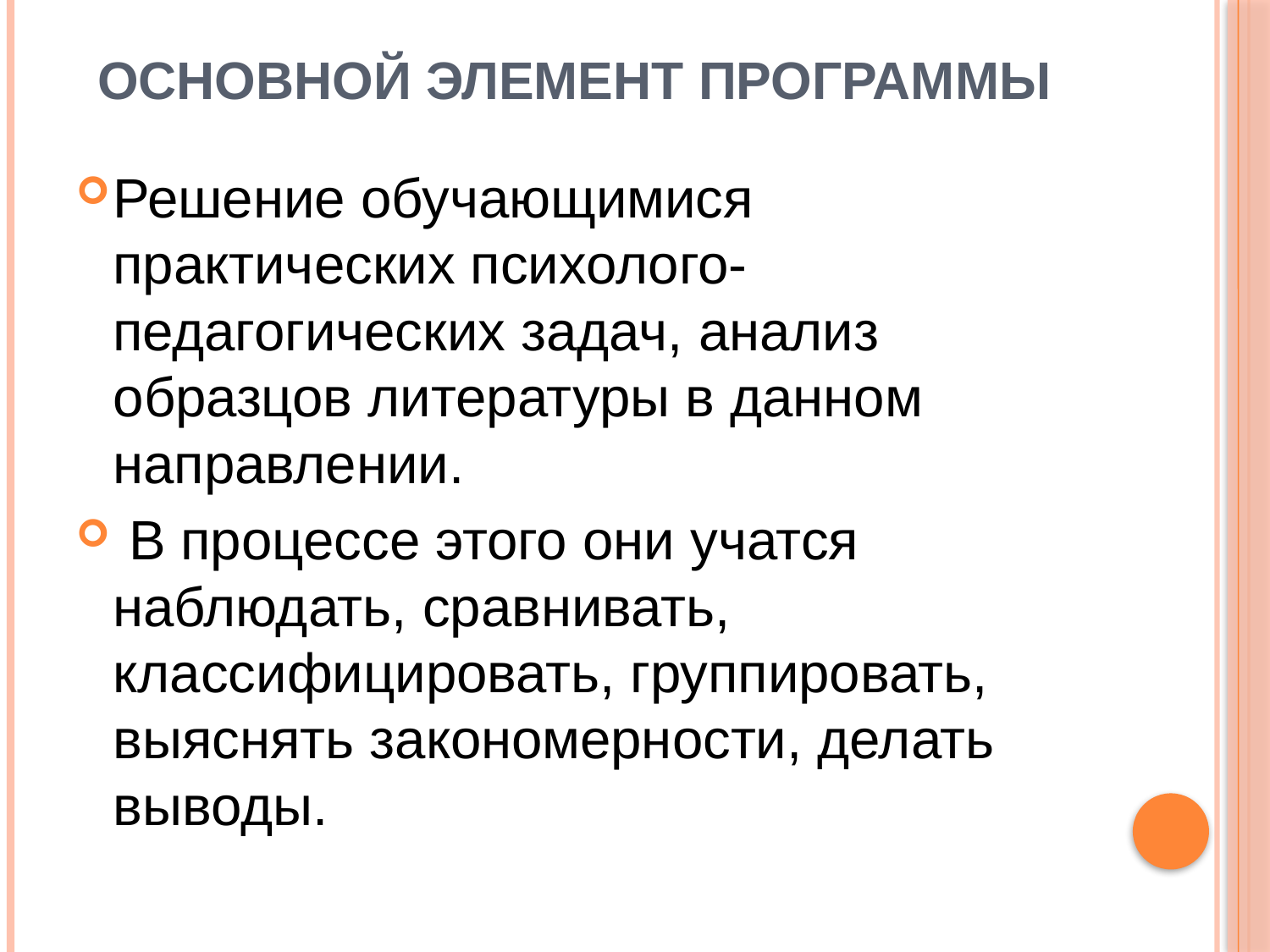

# Основной элемент программы
Решение обучающимися практических психолого-педагогических задач, анализ образцов литературы в данном направлении.
 В процессе этого они учатся наблюдать, сравнивать, классифицировать, группировать, выяснять закономерности, делать выводы.